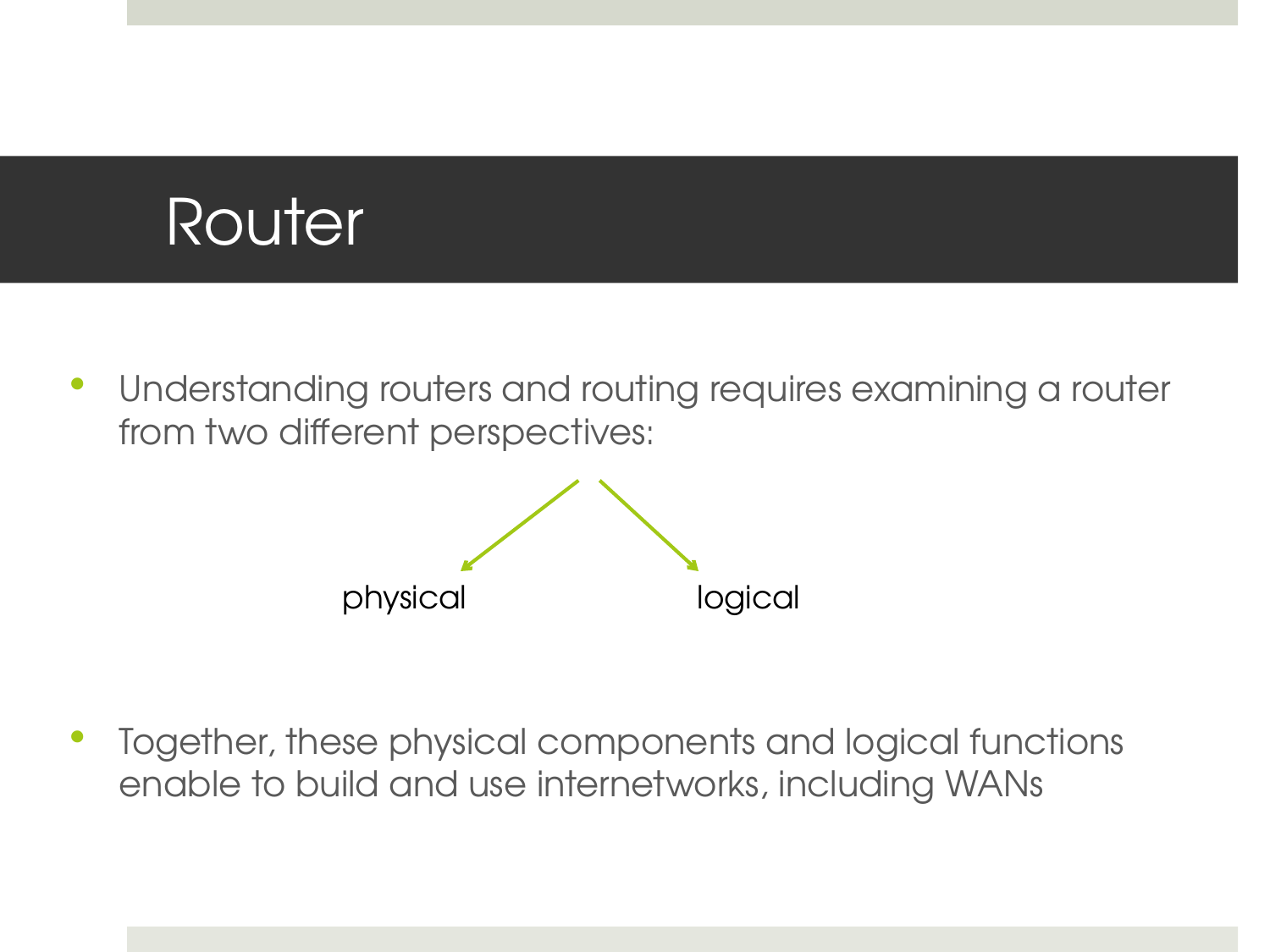

# Router
Understanding routers and routing requires examining a router from two different perspectives:

Together, these physical components and logical functions enable to build and use internetworks, including WANs
physical
logical